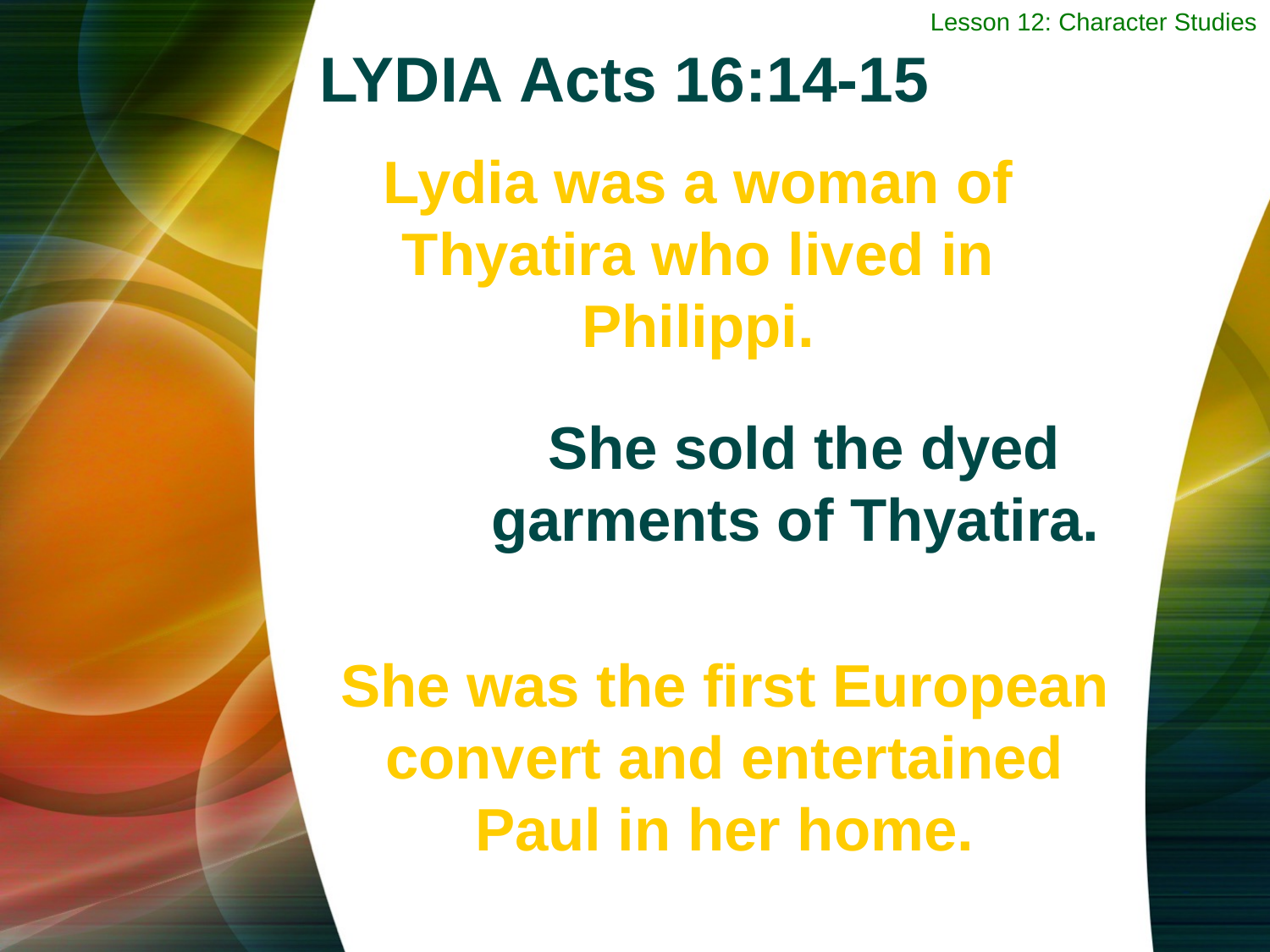

Lesson 12: Character Studies
LYDIA Acts 16:14-15
Lydia was a woman of Thyatira who lived in Philippi.
She sold the dyed garments of Thyatira.
She was the first European convert and entertained Paul in her home.